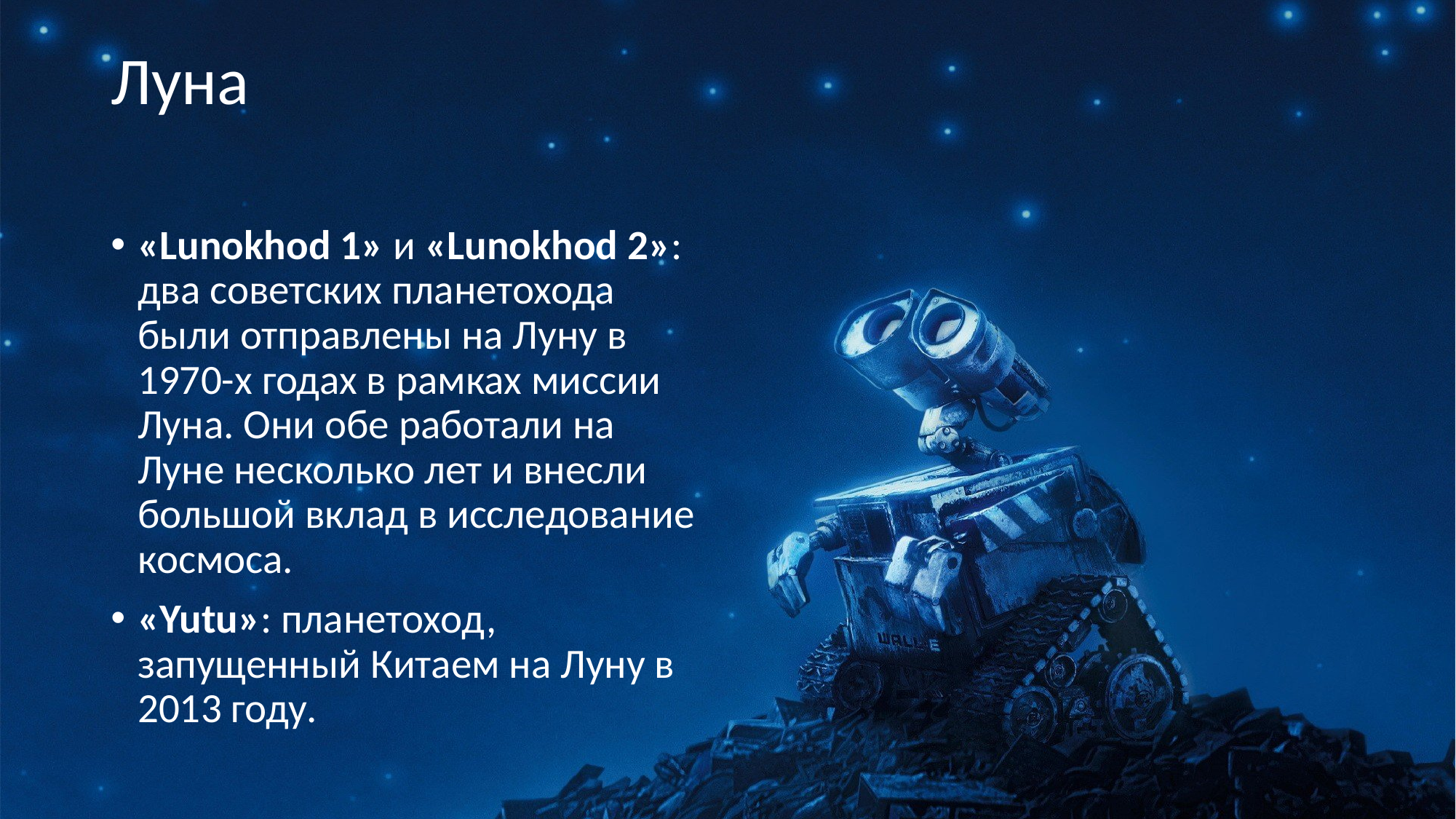

# Луна
«Lunokhod 1» и «Lunokhod 2»: два советских планетохода были отправлены на Луну в 1970-х годах в рамках миссии Луна. Они обе работали на Луне несколько лет и внесли большой вклад в исследование космоса.
«Yutu»: планетоход, запущенный Китаем на Луну в 2013 году.